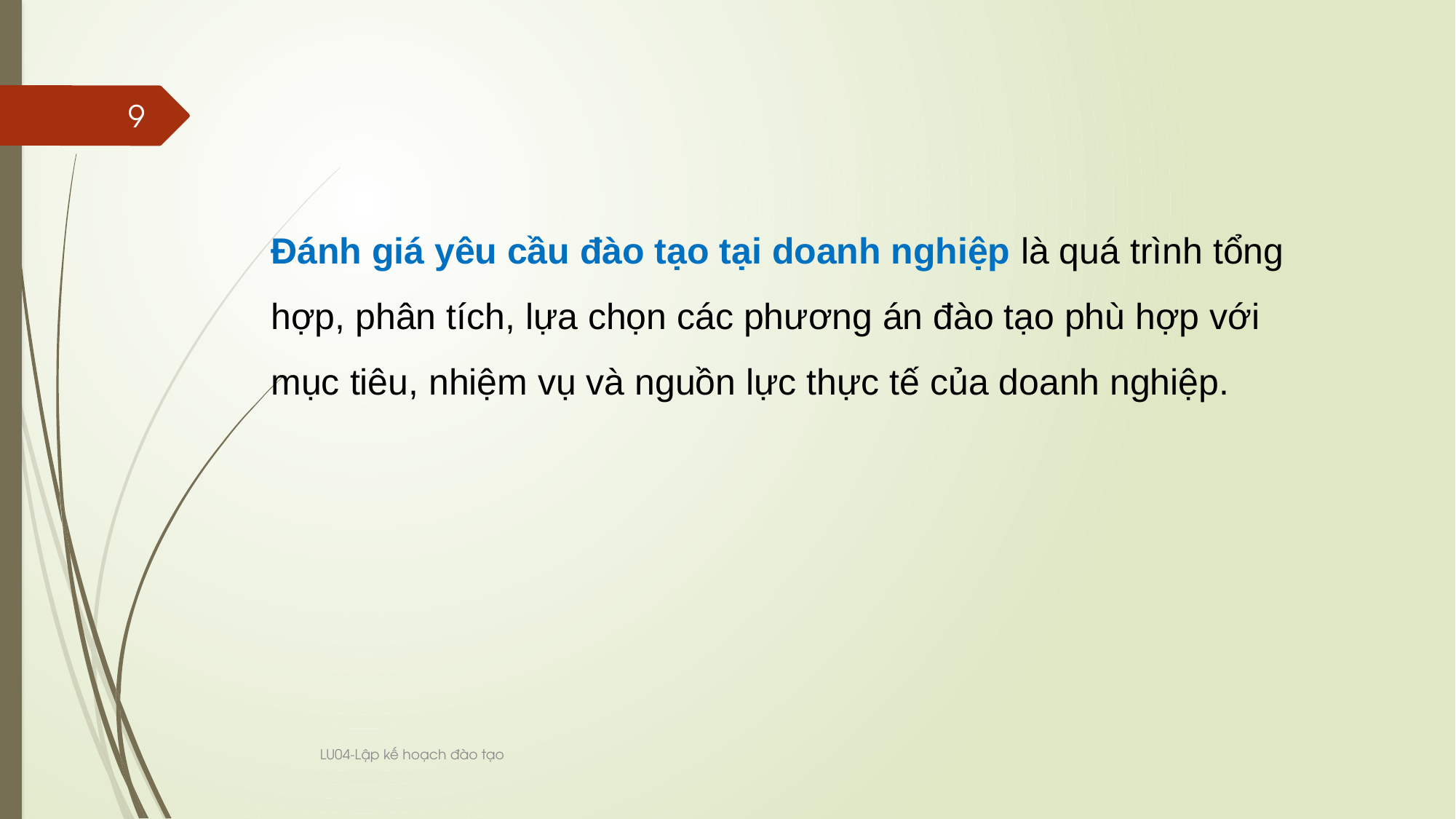

9
Đánh giá yêu cầu đào tạo tại doanh nghiệp là quá trình tổng hợp, phân tích, lựa chọn các phương án đào tạo phù hợp với mục tiêu, nhiệm vụ và nguồn lực thực tế của doanh nghiệp.
LU04-Lập kế hoạch đào tạo